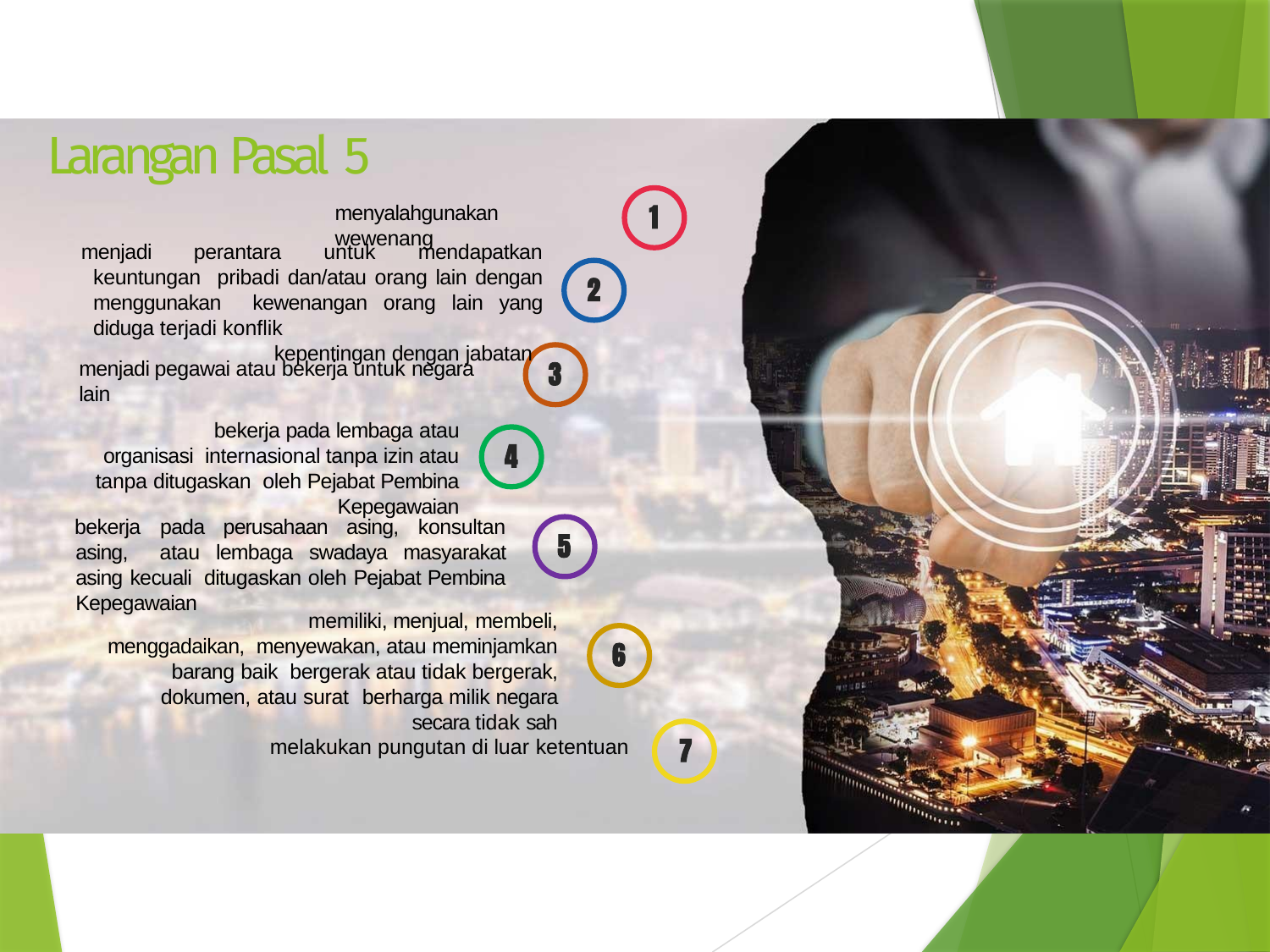

# Larangan Pasal 5

menyalahgunakan wewenang
1
menjadi perantara untuk mendapatkan keuntungan  pribadi dan/atau orang lain dengan menggunakan  kewenangan orang lain yang diduga terjadi konflik
kepentingan dengan jabatan

2

menjadi pegawai atau bekerja untuk negara lain
3
bekerja pada lembaga atau organisasi  internasional tanpa izin atau tanpa ditugaskan  oleh Pejabat Pembina Kepegawaian

4
bekerja pada perusahaan asing, konsultan asing,  atau lembaga swadaya masyarakat asing kecuali  ditugaskan oleh Pejabat Pembina Kepegawaian

5
memiliki, menjual, membeli, menggadaikan,  menyewakan, atau meminjamkan barang baik  bergerak atau tidak bergerak, dokumen, atau surat  berharga milik negara secara tidak sah

6

melakukan pungutan di luar ketentuan
7